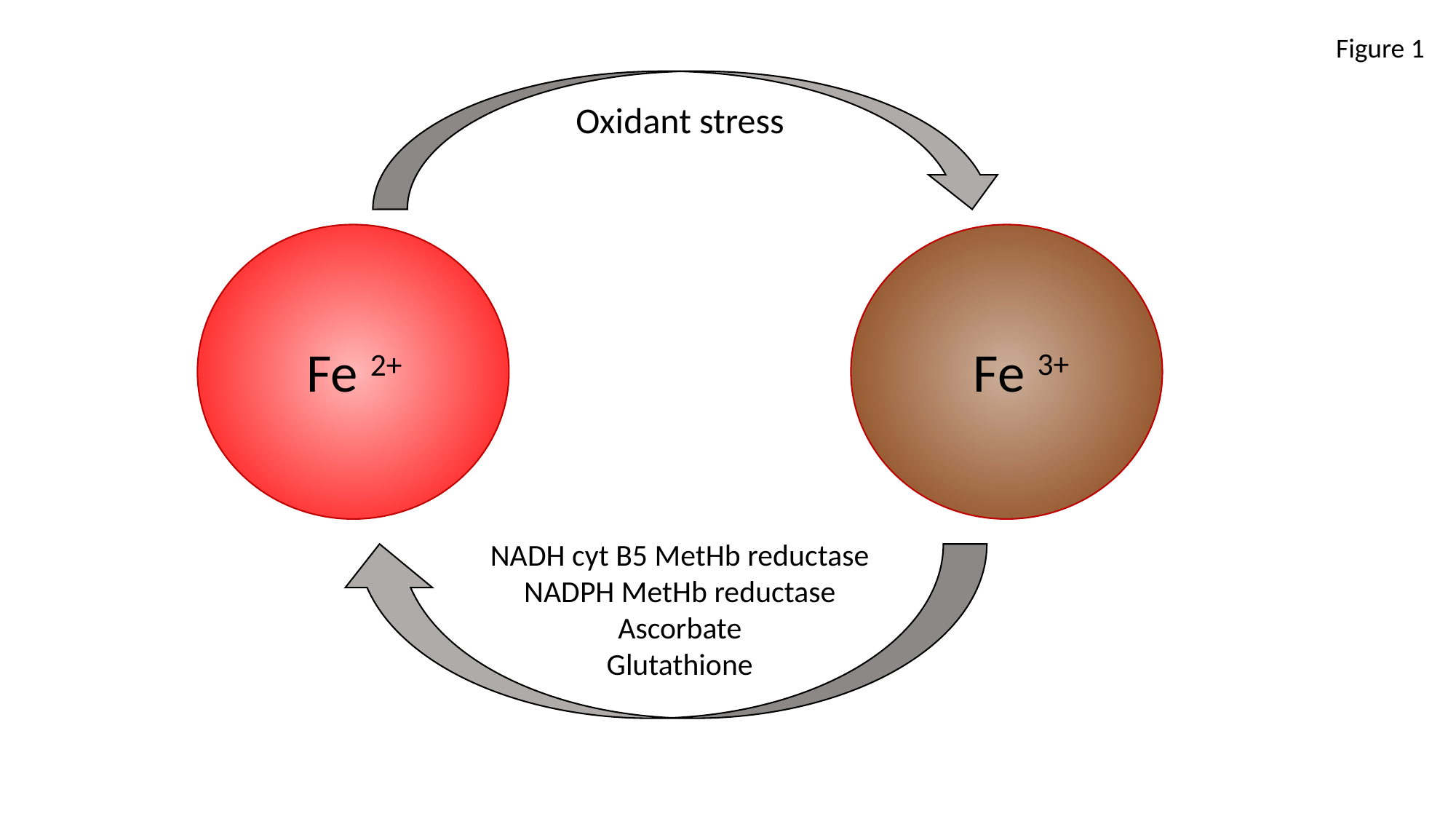

Figure 1

Oxidant stress

Fe 3+
Fe 2+
NADH cyt B5 MetHb reductase
NADPH MetHb reductase
Ascorbate
Glutathione